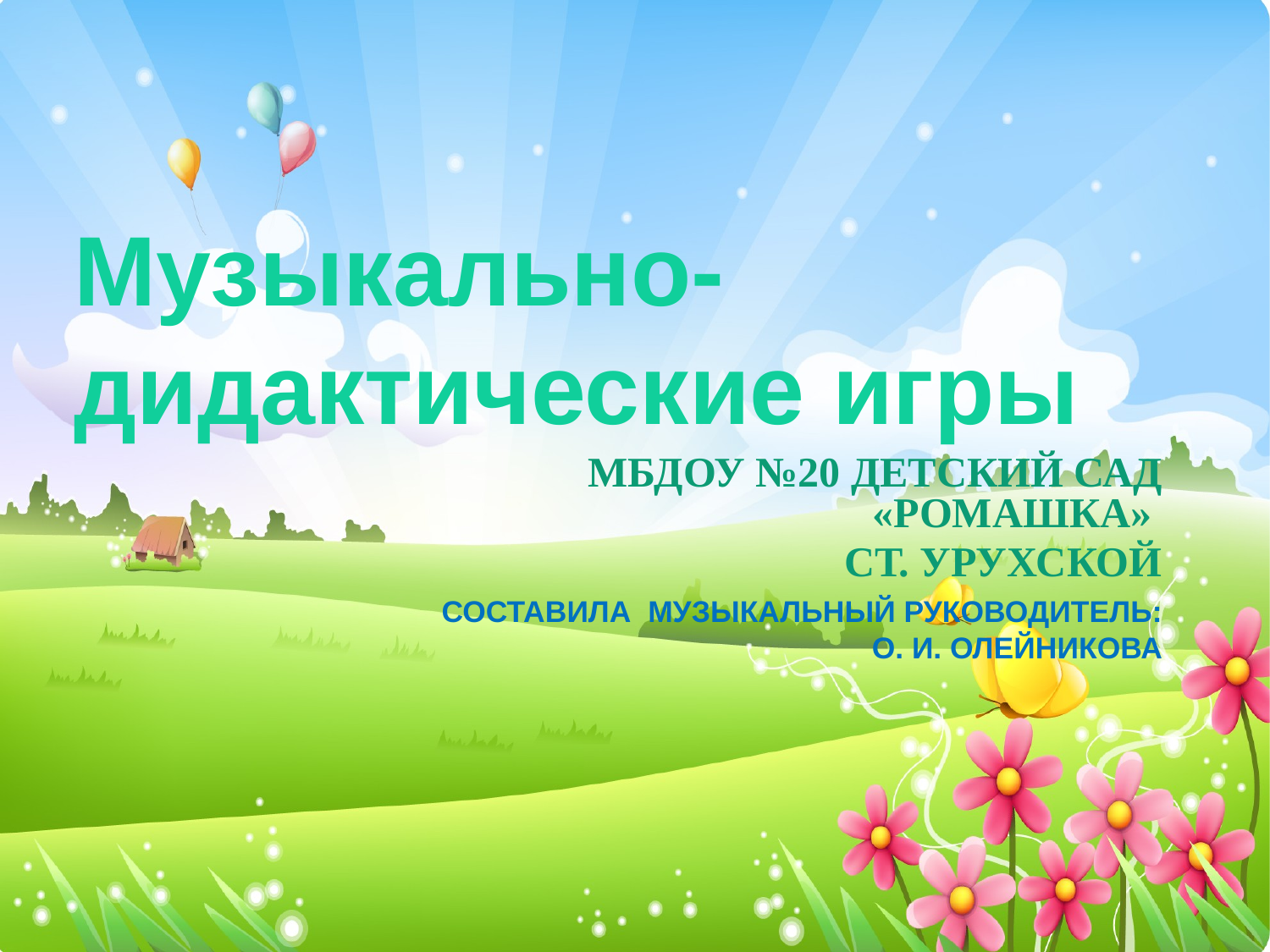

# Музыкально-дидактические игры
                     МБДОУ №20 ДЕТСКИЙ САД «РОМАШКА»
СТ. УРУХСКОЙ
 СОСТАВИЛА  МУЗЫКАЛЬНЫЙ РУКОВОДИТЕЛЬ:
                                                                           О. И. ОЛЕЙНИКОВА